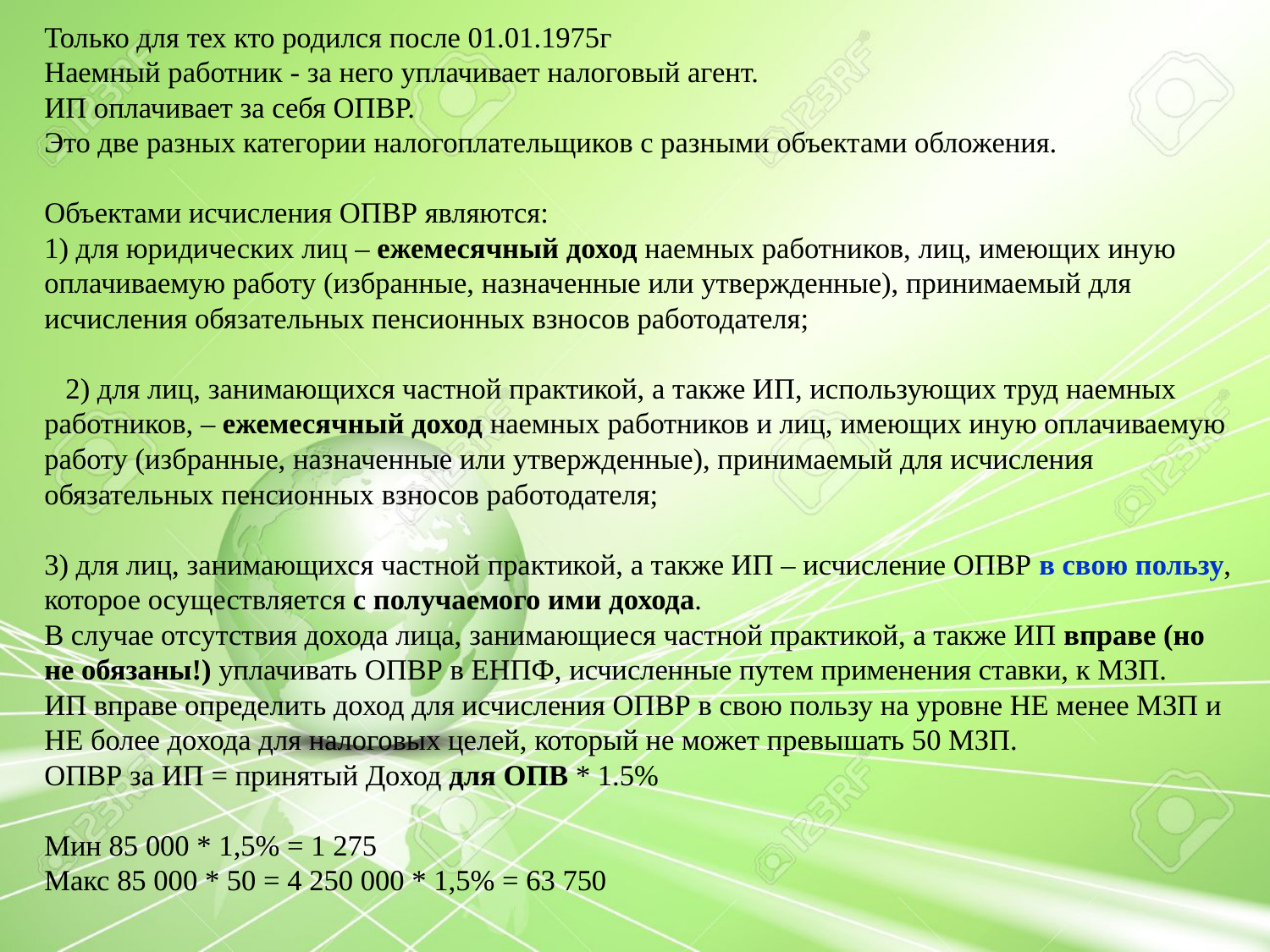

Только для тех кто родился после 01.01.1975г
Наемный работник - за него уплачивает налоговый агент.
ИП оплачивает за себя ОПВР.
Это две разных категории налогоплательщиков с разными объектами обложения.
⠀
Объектами исчисления ОПВР являются:
1) для юридических лиц – ежемесячный доход наемных работников, лиц, имеющих иную оплачиваемую работу (избранные, назначенные или утвержденные), принимаемый для исчисления обязательных пенсионных взносов работодателя;
⠀2) для лиц, занимающихся частной практикой, а также ИП, использующих труд наемных работников, – ежемесячный доход наемных работников и лиц, имеющих иную оплачиваемую работу (избранные, назначенные или утвержденные), принимаемый для исчисления обязательных пенсионных взносов работодателя;
3) для лиц, занимающихся частной практикой, а также ИП – исчисление ОПВР в свою пользу, которое осуществляется с получаемого ими дохода.
В случае отсутствия дохода лица, занимающиеся частной практикой, а также ИП вправе (но не обязаны!) уплачивать ОПВР в ЕНПФ, исчисленные путем применения ставки, к МЗП.
ИП вправе определить доход для исчисления ОПВР в свою пользу на уровне НЕ менее МЗП и НЕ более дохода для налоговых целей, который не может превышать 50 МЗП.
ОПВР за ИП = принятый Доход для ОПВ * 1.5%

Мин 85 000 * 1,5% = 1 275
Макс 85 000 * 50 = 4 250 000 * 1,5% = 63 750